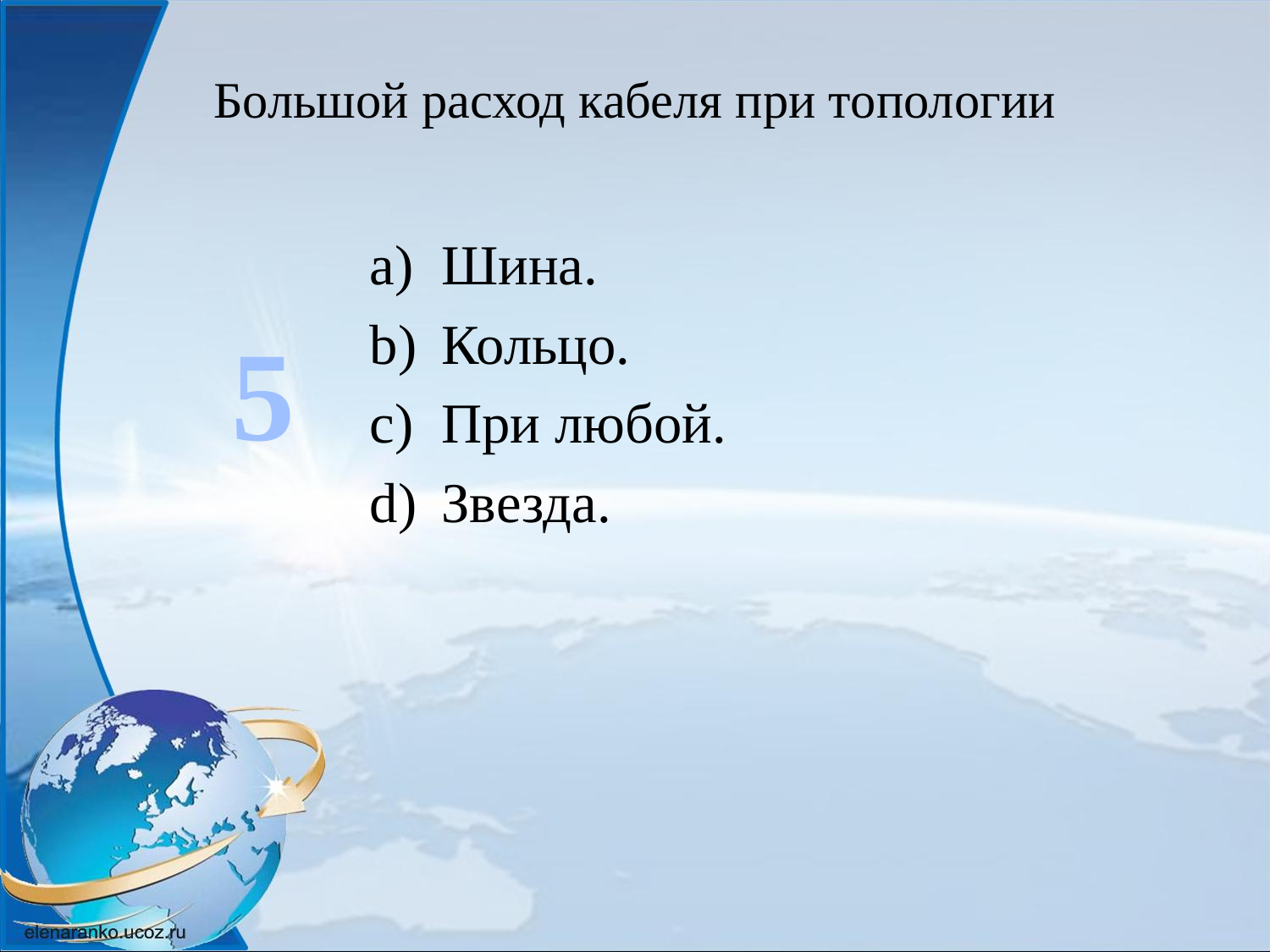

# Большой расход кабеля при топологии
Шина.
Кольцо.
При любой.
Звезда.

5